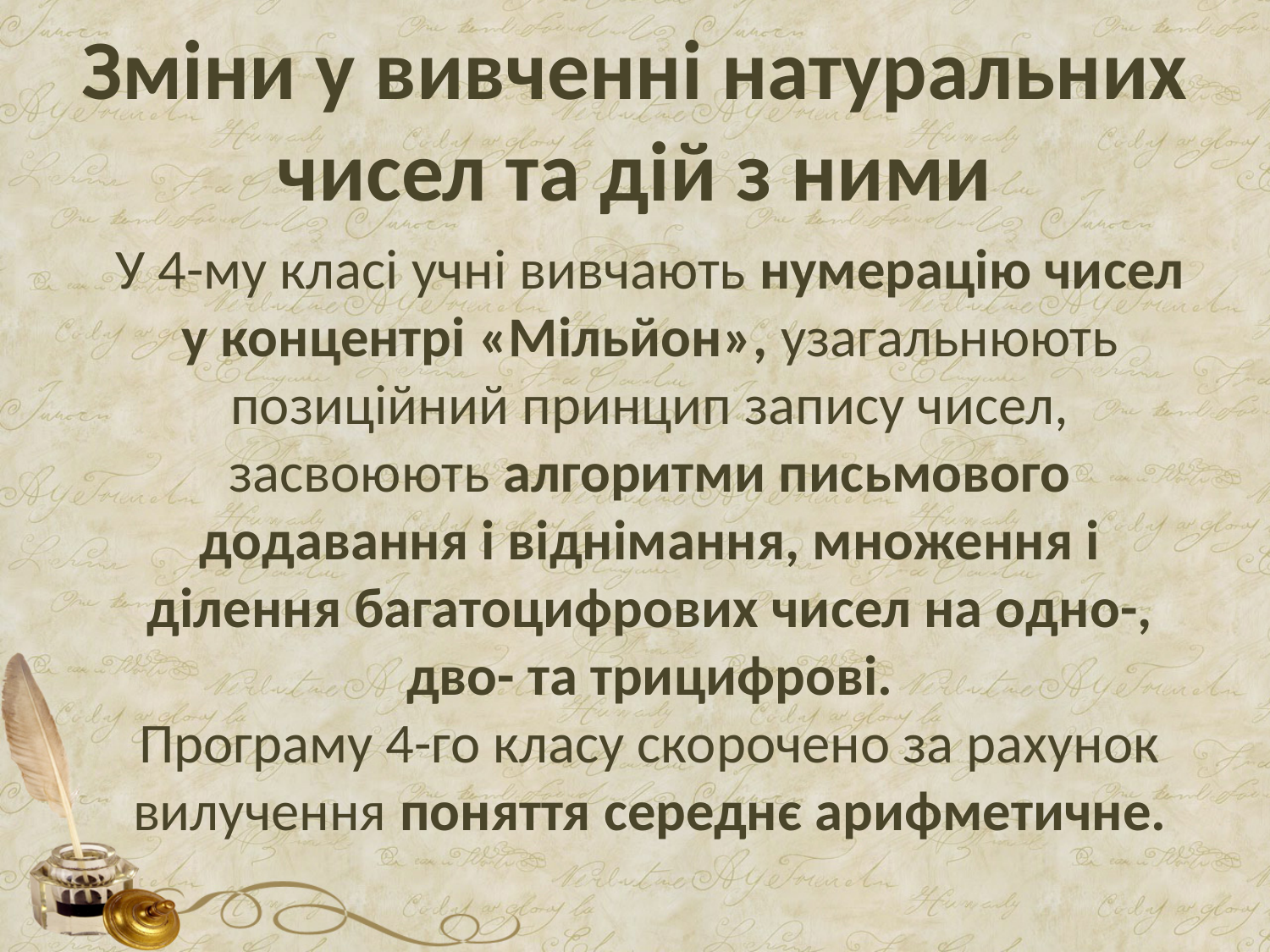

# Зміни у вивченні натуральних чисел та дій з ними
У 4-му класі учні вивчають нумерацію чисел у концентрі «Мільйон», узагальнюють позиційний принцип запису чисел, засвоюють алгоритми письмового додавання і віднімання, множення і ділення багатоцифрових чисел на одно-, дво- та трицифрові.
Програму 4-го класу скорочено за рахунок вилучення поняття середнє арифметичне.